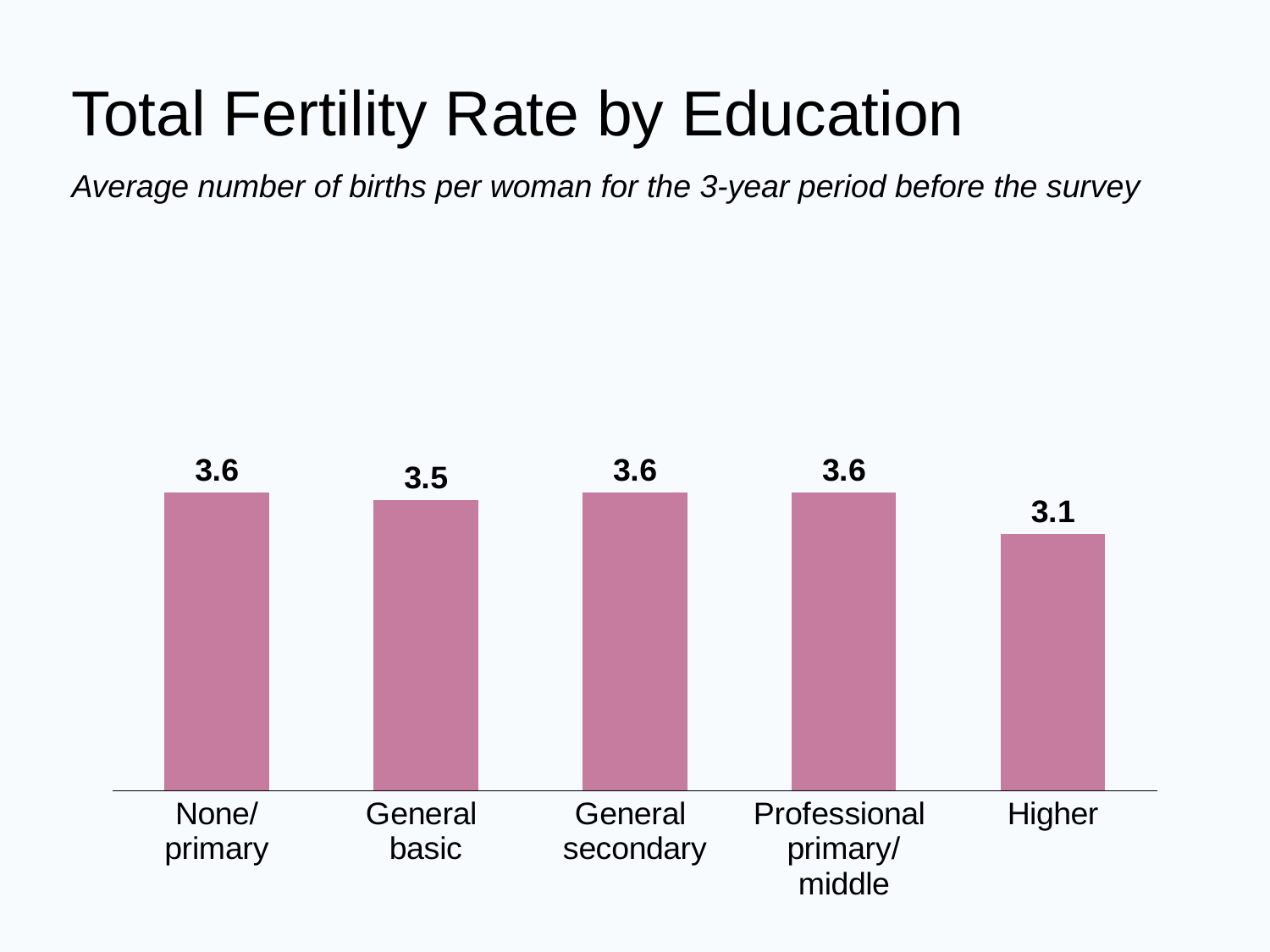

# Total Fertility Rate by Education
Average number of births per woman for the 3-year period before the survey

### Chart

| Category | Column1 |
|---|---|
| None/
primary | 3.6 |
| General
basic | 3.5 |
| General
secondary | 3.6 |
| Professional
primary/middle | 3.6 |
| Higher | 3.1 |